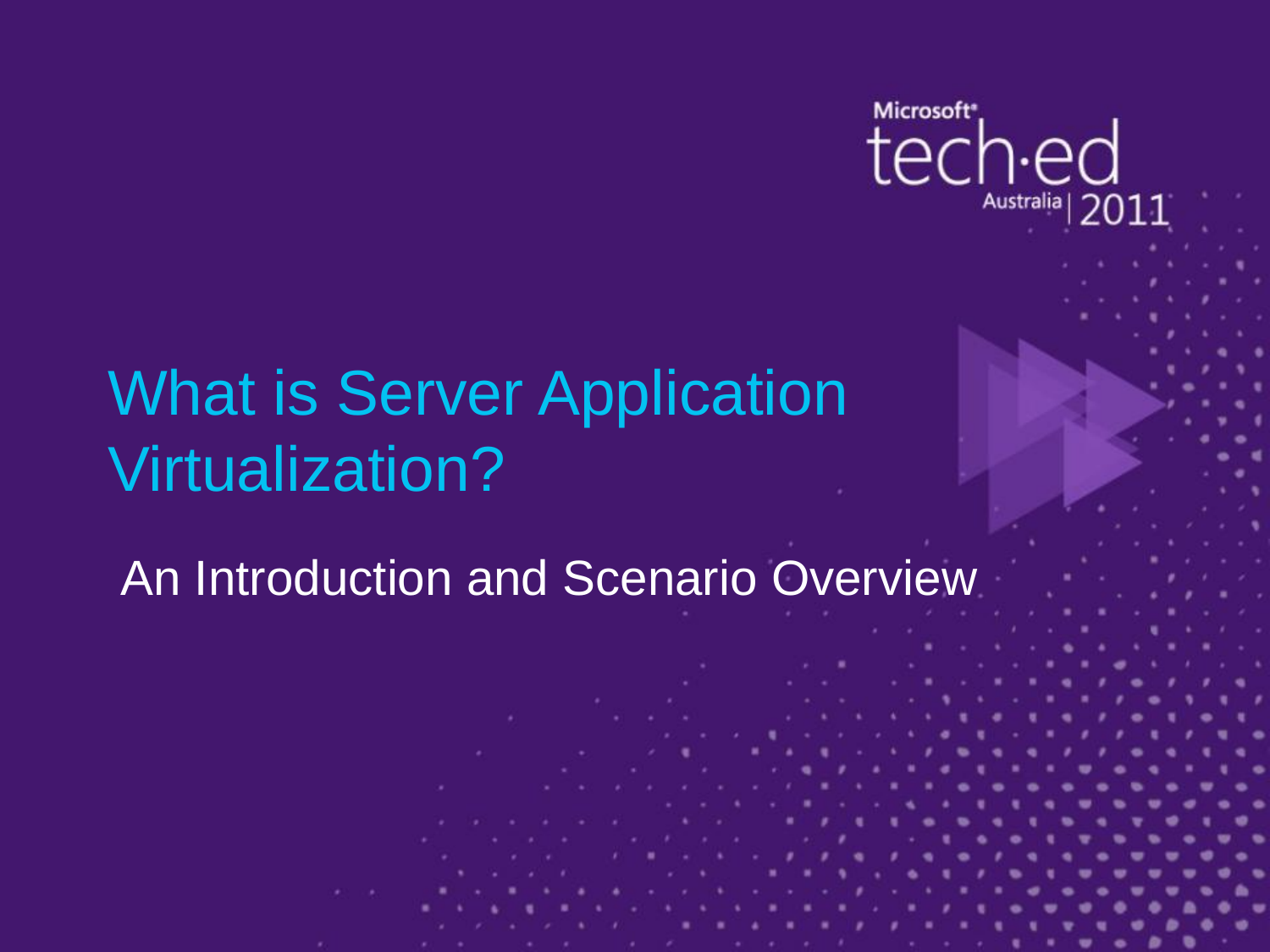

# What is Server Application Virtualization?
An Introduction and Scenario Overview